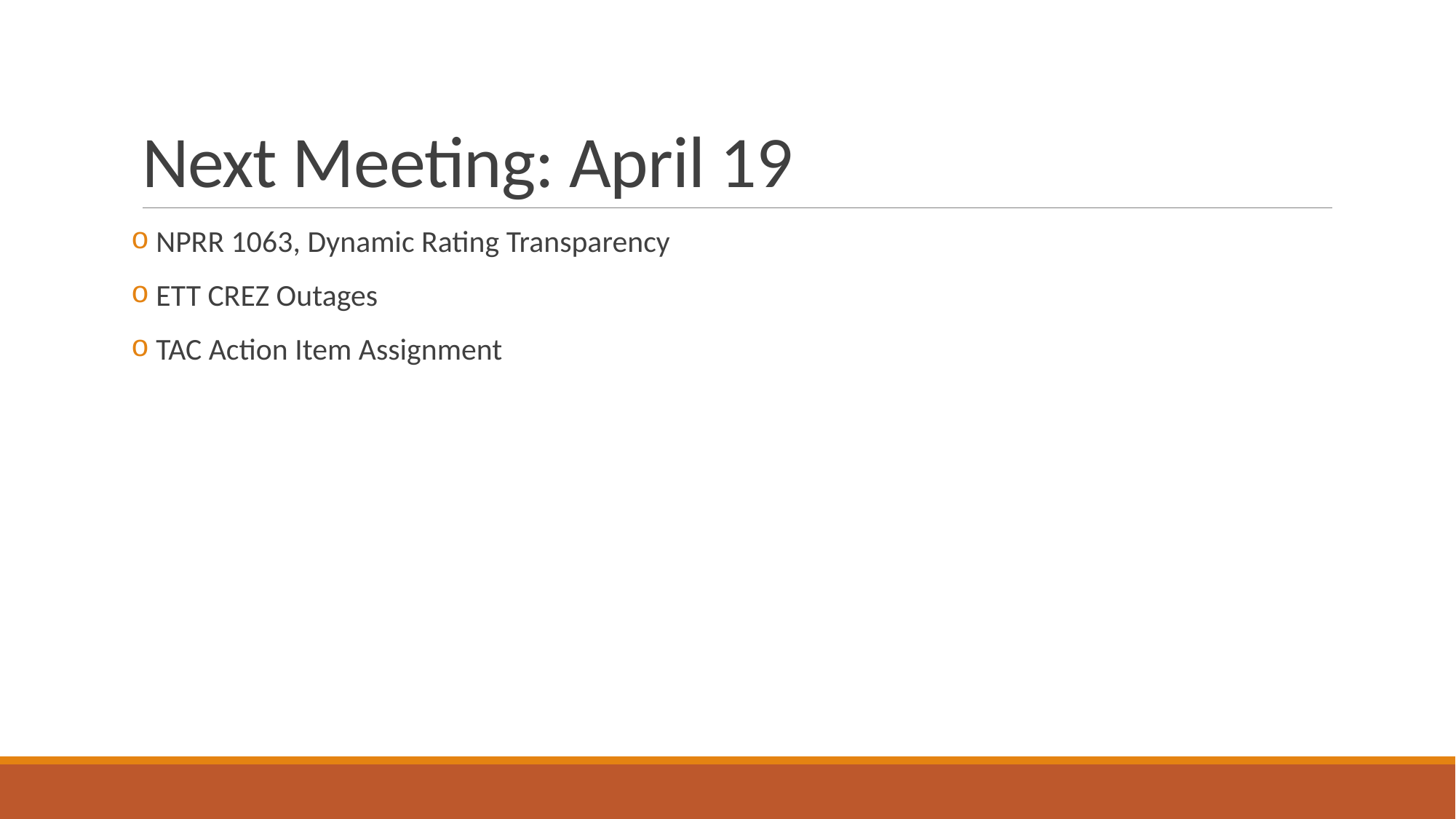

# Next Meeting: April 19
 NPRR 1063, Dynamic Rating Transparency
 ETT CREZ Outages
 TAC Action Item Assignment